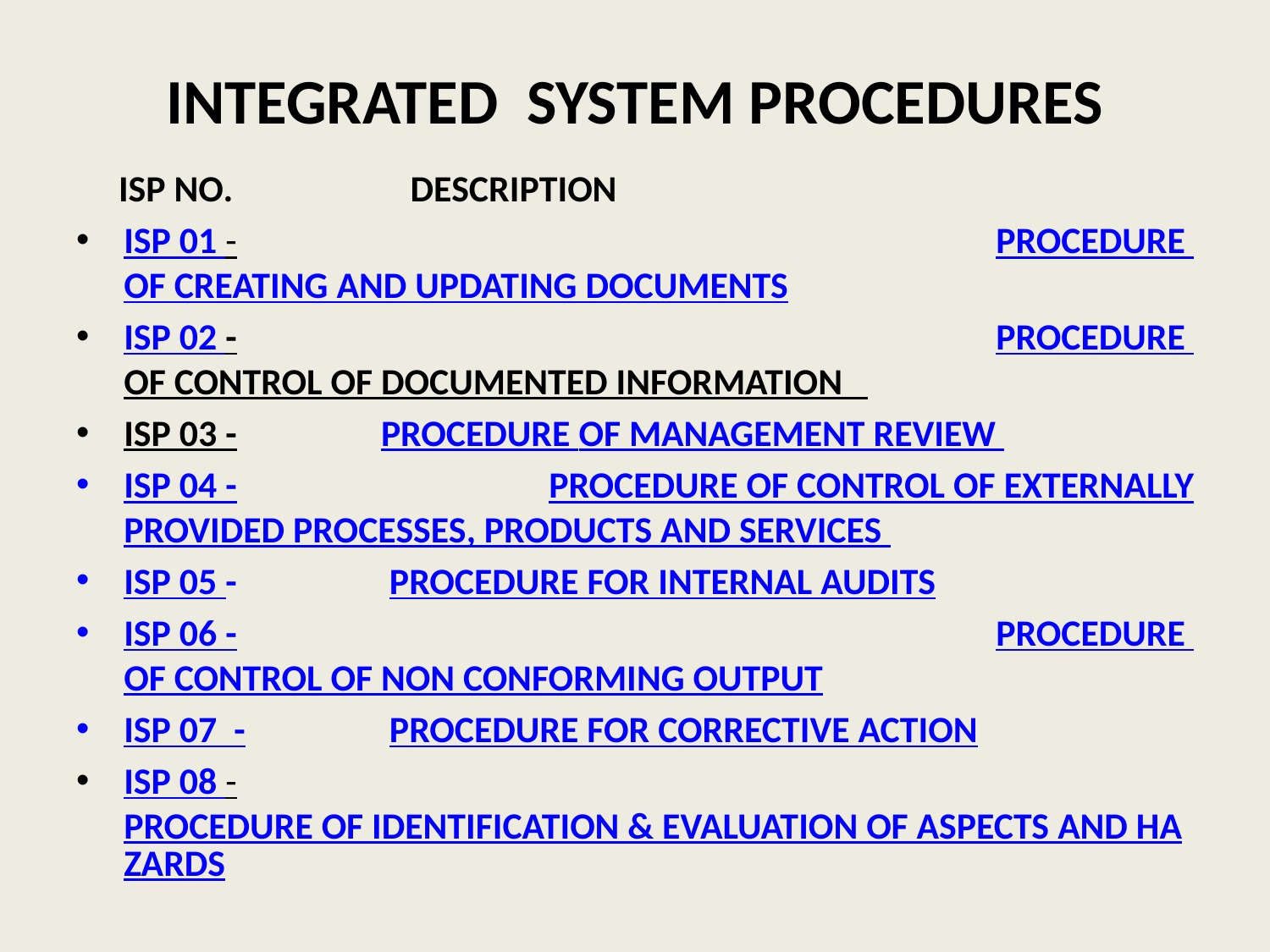

# INTEGRATED  SYSTEM PROCEDURES
     ISP NO.                     DESCRIPTION
ISP 01 -      	      PROCEDURE OF CREATING AND UPDATING DOCUMENTS
ISP 02 -   	      PROCEDURE OF CONTROL OF DOCUMENTED INFORMATION
ISP 03 -                 PROCEDURE OF MANAGEMENT REVIEW
ISP 04 -        	      PROCEDURE OF CONTROL OF EXTERNALLY PROVIDED PROCESSES, PRODUCTS AND SERVICES
ISP 05 -                  PROCEDURE FOR INTERNAL AUDITS
ISP 06 -      	       PROCEDURE OF CONTROL OF NON CONFORMING OUTPUT
ISP 07  -                 PROCEDURE FOR CORRECTIVE ACTION
ISP 08 -           PROCEDURE OF IDENTIFICATION & EVALUATION OF ASPECTS AND HAZARDS